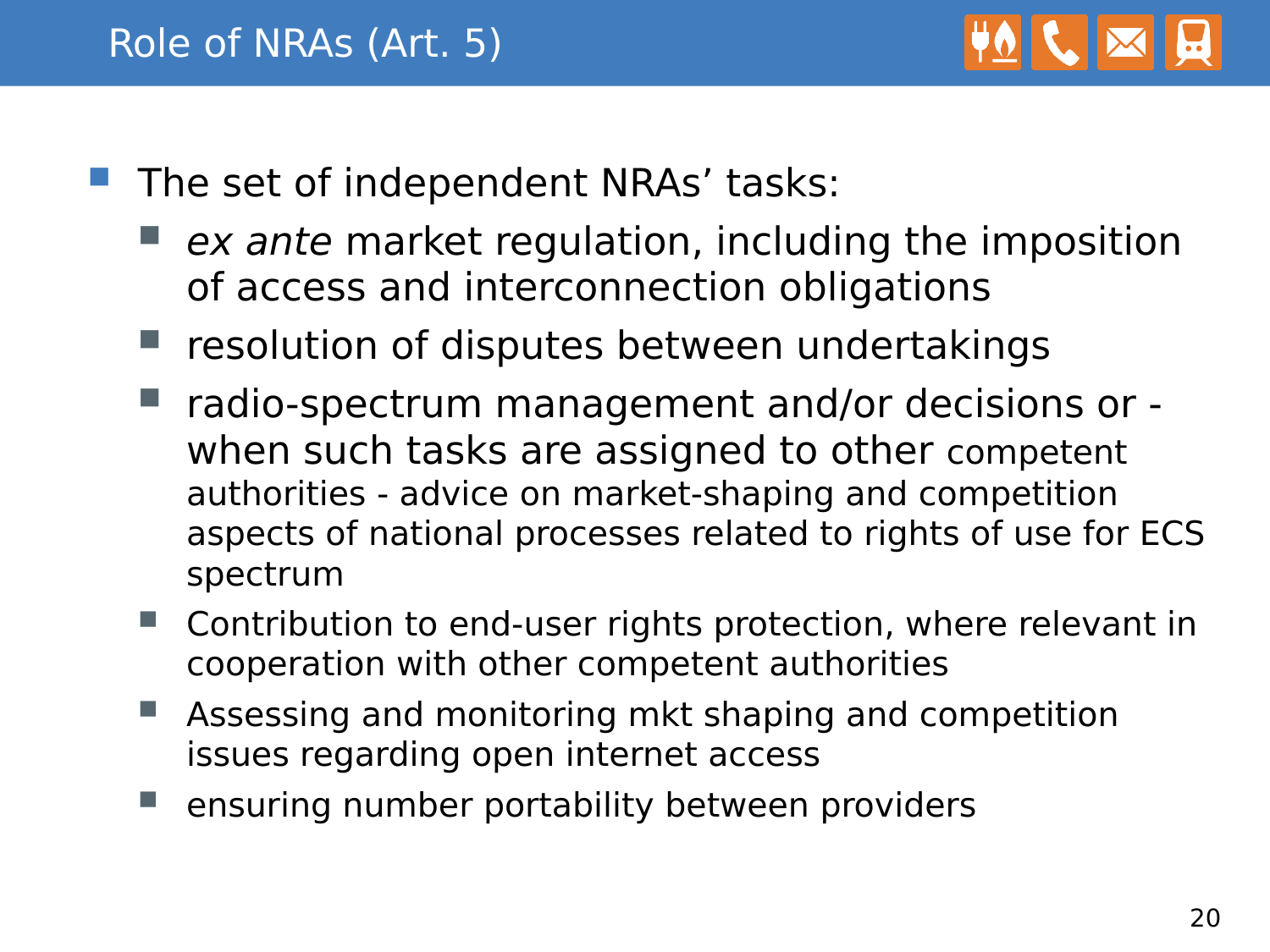

# Role of NRAs (Art. 5)
The set of independent NRAs’ tasks:
ex ante market regulation, including the imposition of access and interconnection obligations
resolution of disputes between undertakings
radio-spectrum management and/or decisions or - when such tasks are assigned to other competent authorities - advice on market-shaping and competition aspects of national processes related to rights of use for ECS spectrum
Contribution to end-user rights protection, where relevant in cooperation with other competent authorities
Assessing and monitoring mkt shaping and competition issues regarding open internet access
ensuring number portability between providers

20